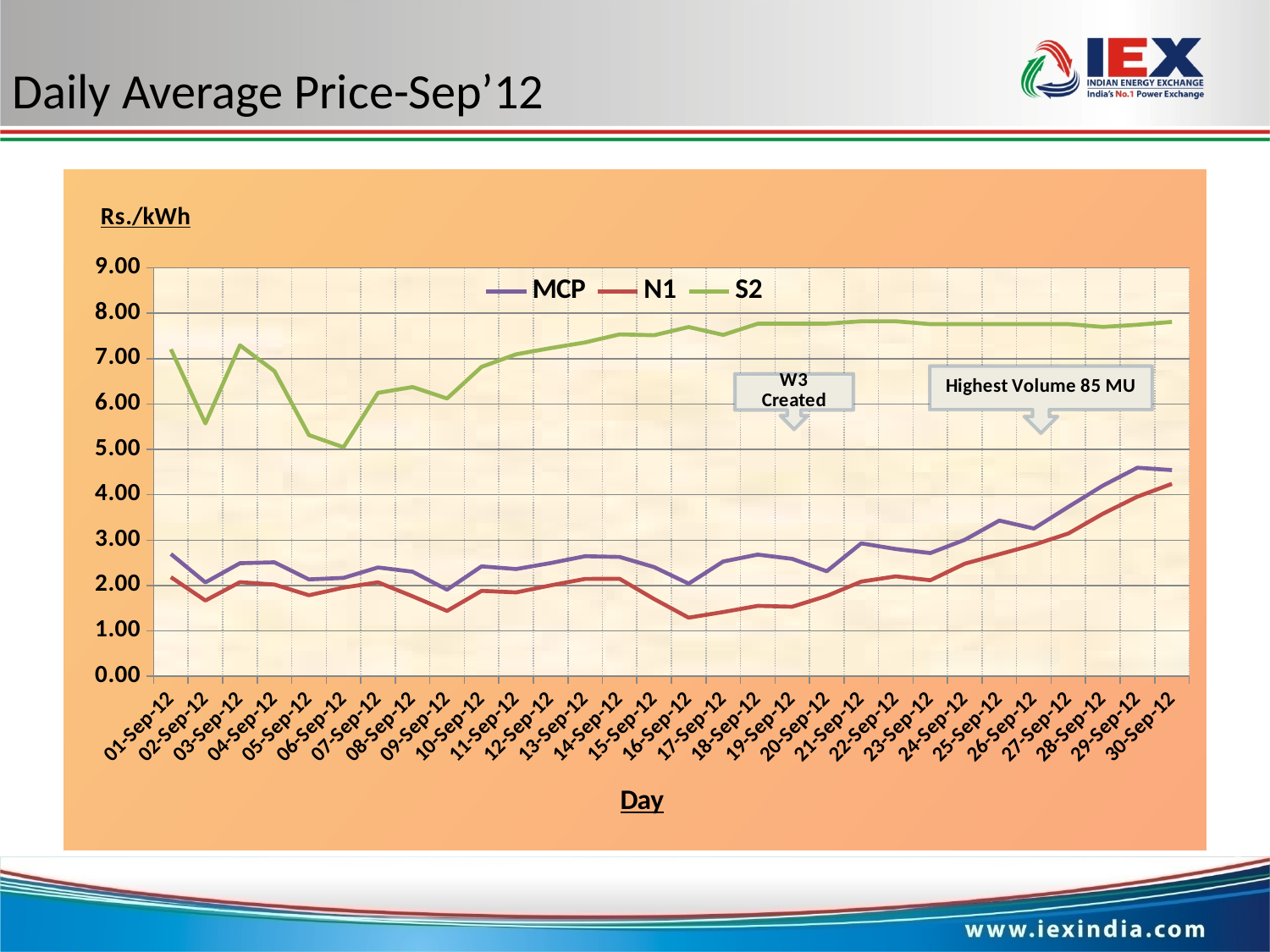

# Daily Average Price-Sep’12

### Chart

| Category | MCP | N1 | S2 |
|---|---|---|---|
| 41153 | 2.69394 | 2.183570000000005 | 7.2071099999999975 |
| 41154 | 2.06761 | 1.6684700000000001 | 5.57238 |
| 41155 | 2.4908299999999977 | 2.0731100000000002 | 7.2939799999999995 |
| 41156 | 2.5104299999999977 | 2.02059 | 6.7261799999999985 |
| 41157 | 2.13367 | 1.7851899999999998 | 5.31565 |
| 41158 | 2.16692 | 1.95272 | 5.0474099999999975 |
| 41159 | 2.3972599999999957 | 2.070649999999995 | 6.246449999999999 |
| 41160 | 2.3032600000000003 | 1.7615799999999975 | 6.37504 |
| 41161 | 1.9073399999999998 | 1.4386099999999977 | 6.122609999999995 |
| 41162 | 2.4218800000000003 | 1.8815999999999977 | 6.8195899999999945 |
| 41163 | 2.3625700000000003 | 1.8478299999999972 | 7.0961799999999995 |
| 41164 | 2.4945399999999998 | 2.00217 | 7.2329 |
| 41165 | 2.645110000000001 | 2.1452199999999997 | 7.358140000000001 |
| 41166 | 2.6285900000000044 | 2.1456999999999997 | 7.53566000000001 |
| 41167 | 2.4045199999999998 | 1.7011999999999972 | 7.51657 |
| 41168 | 2.0400499999999977 | 1.29057 | 7.698060000000001 |
| 41169 | 2.52829 | 1.4146800000000002 | 7.524419999999987 |
| 41170 | 2.6798999999999977 | 1.55068 | 7.77059 |
| 41171 | 2.5866 | 1.5313299999999972 | 7.772810000000001 |
| 41172 | 2.3130900000000003 | 1.7697399999999974 | 7.77279 |
| 41173 | 2.92829 | 2.0856499999999967 | 7.82400999999999 |
| 41174 | 2.8035 | 2.2012600000000004 | 7.823979999999991 |
| 41175 | 2.71439 | 2.1154899999999977 | 7.76189 |
| 41176 | 3.00764 | 2.48074 | 7.76178 |
| 41177 | 3.4306199999999967 | 2.688730000000005 | 7.761760000000002 |
| 41178 | 3.2556399999999988 | 2.8960899999999947 | 7.761729999999999 |
| 41179 | 3.73409 | 3.14683 | 7.76188 |
| 41180 | 4.2024399999999975 | 3.58169 | 7.6994299999999996 |
| 41181 | 4.59675 | 3.95919 | 7.7476199999999995 |
| 41182 | 4.54389 | 4.24089 | 7.81093999999999 |